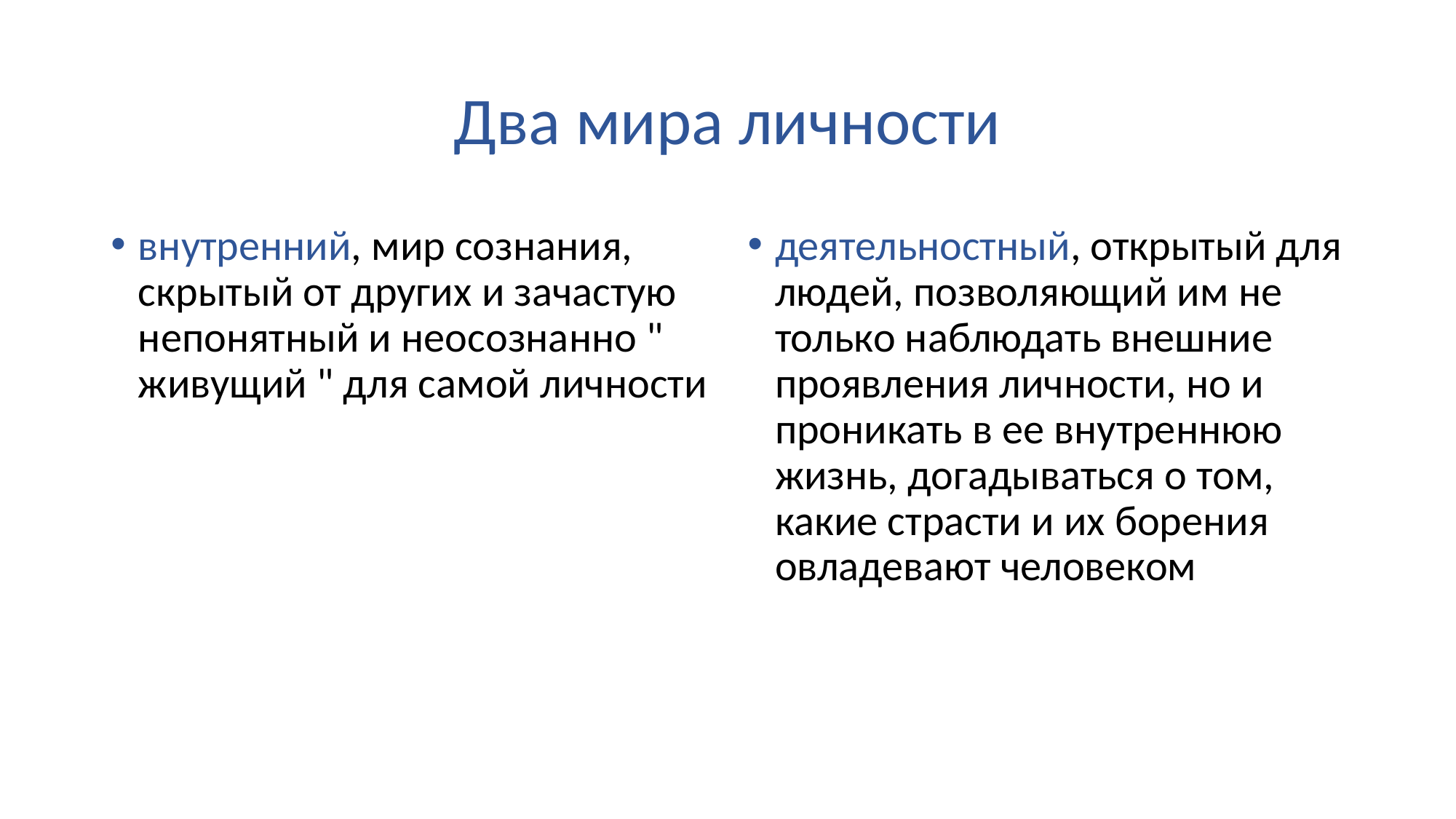

# Два мира личности
внутренний, мир сознания, скрытый от других и зачастую непонятный и неосознанно " живущий " для самой личности
деятельностный, открытый для людей, позволяющий им не только наблюдать внешние проявления личности, но и проникать в ее внутреннюю жизнь, догадываться о том, какие страсти и их борения овладевают человеком